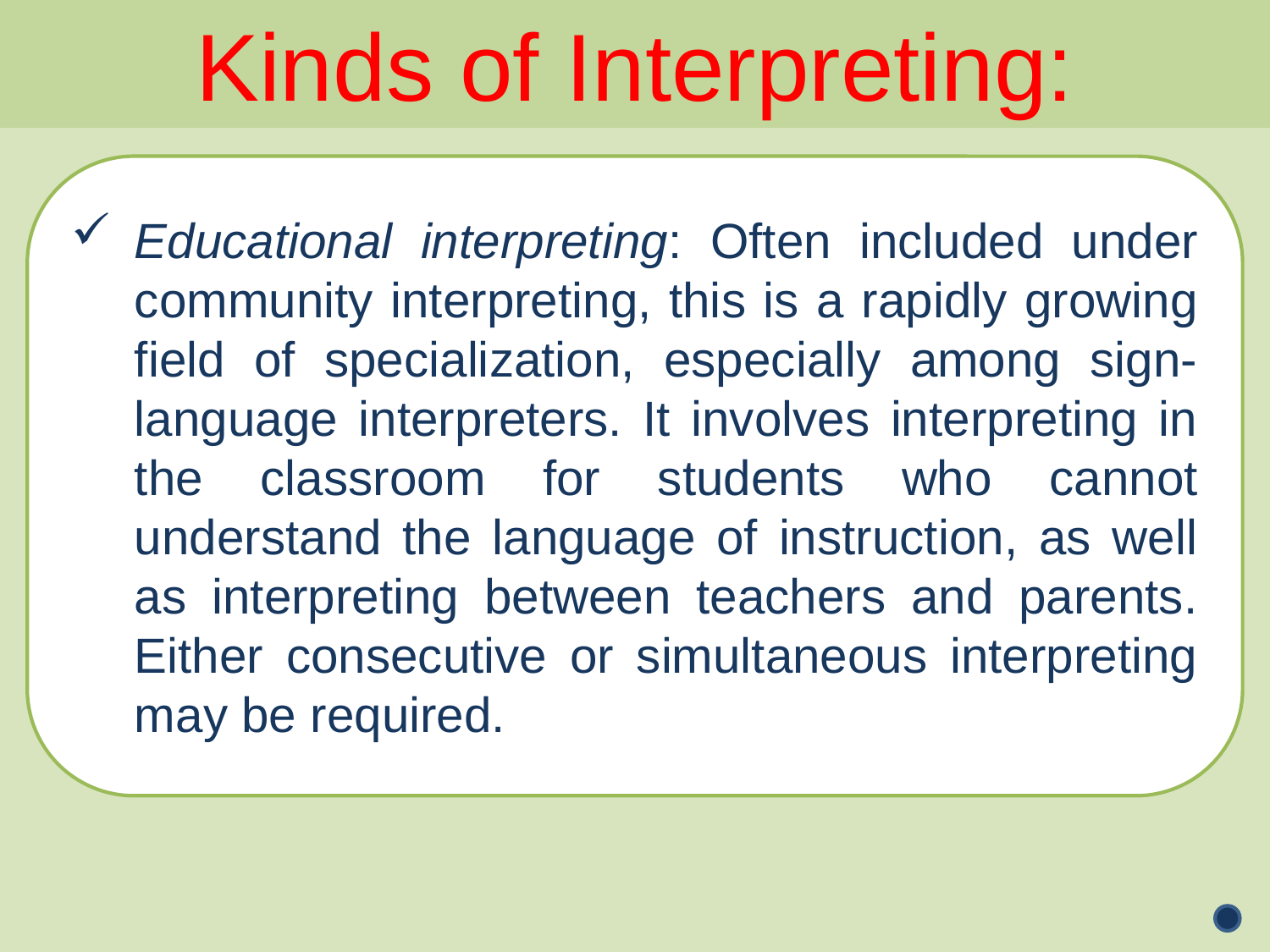

Kinds of Interpreting:
Educational interpreting: Often included under community interpreting, this is a rapidly growing field of specialization, especially among sign-language interpreters. It involves interpreting in the classroom for students who cannot understand the language of instruction, as well as interpreting between teachers and parents. Either consecutive or simultaneous interpreting may be required.